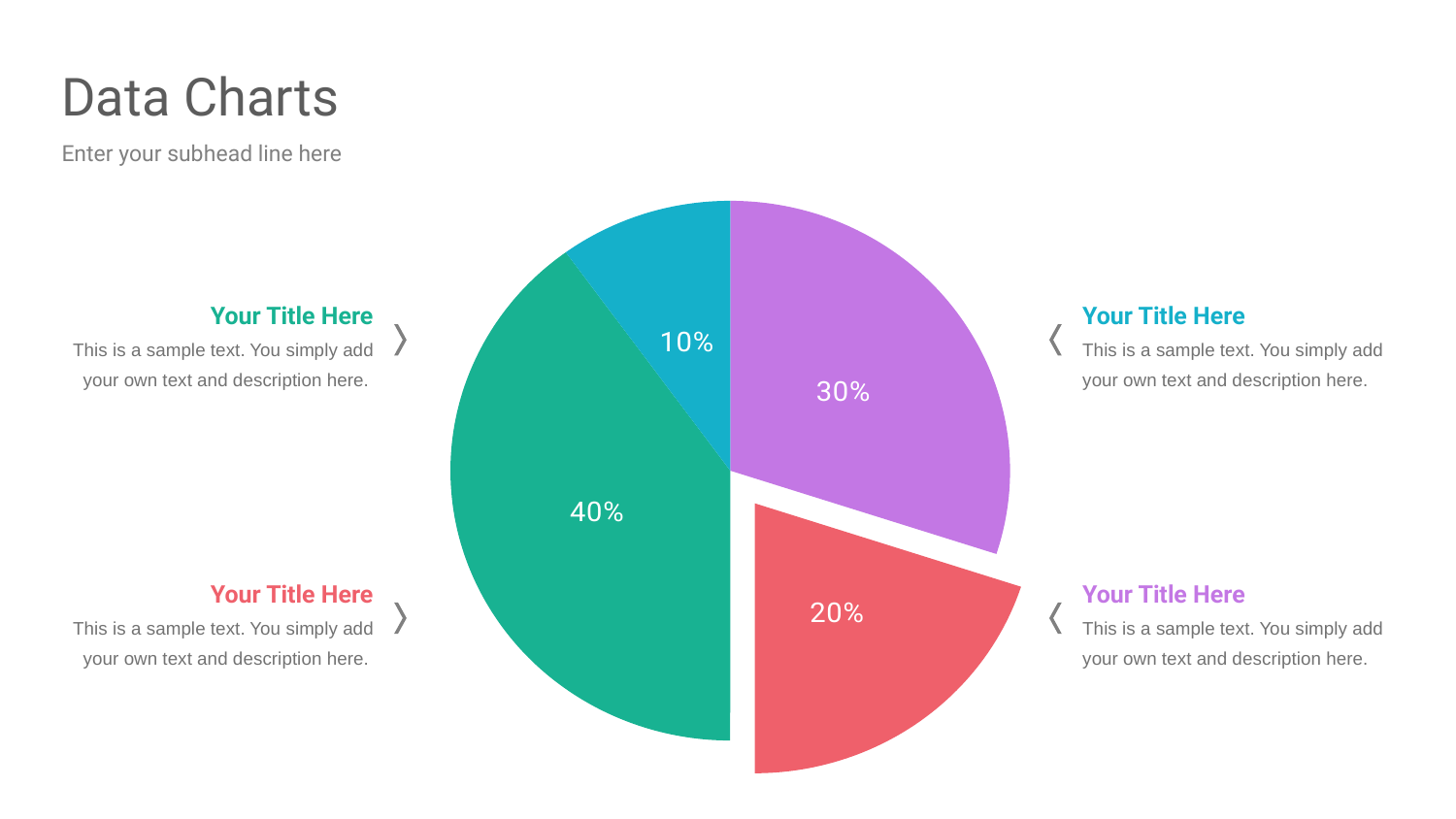

# Data Charts
Enter your subhead line here

### Chart

| Category | Sales |
|---|---|
| 1st Qtr | 0.3 |
| 2nd Qtr | 0.2 |
| 3rd Qtr | 0.4 |
| 4th Qtr | 0.1 |
Your Title Here
This is a sample text. You simply add your own text and description here.
Your Title Here
This is a sample text. You simply add your own text and description here.

Your Title Here
This is a sample text. You simply add your own text and description here.
Your Title Here
This is a sample text. You simply add your own text and description here.